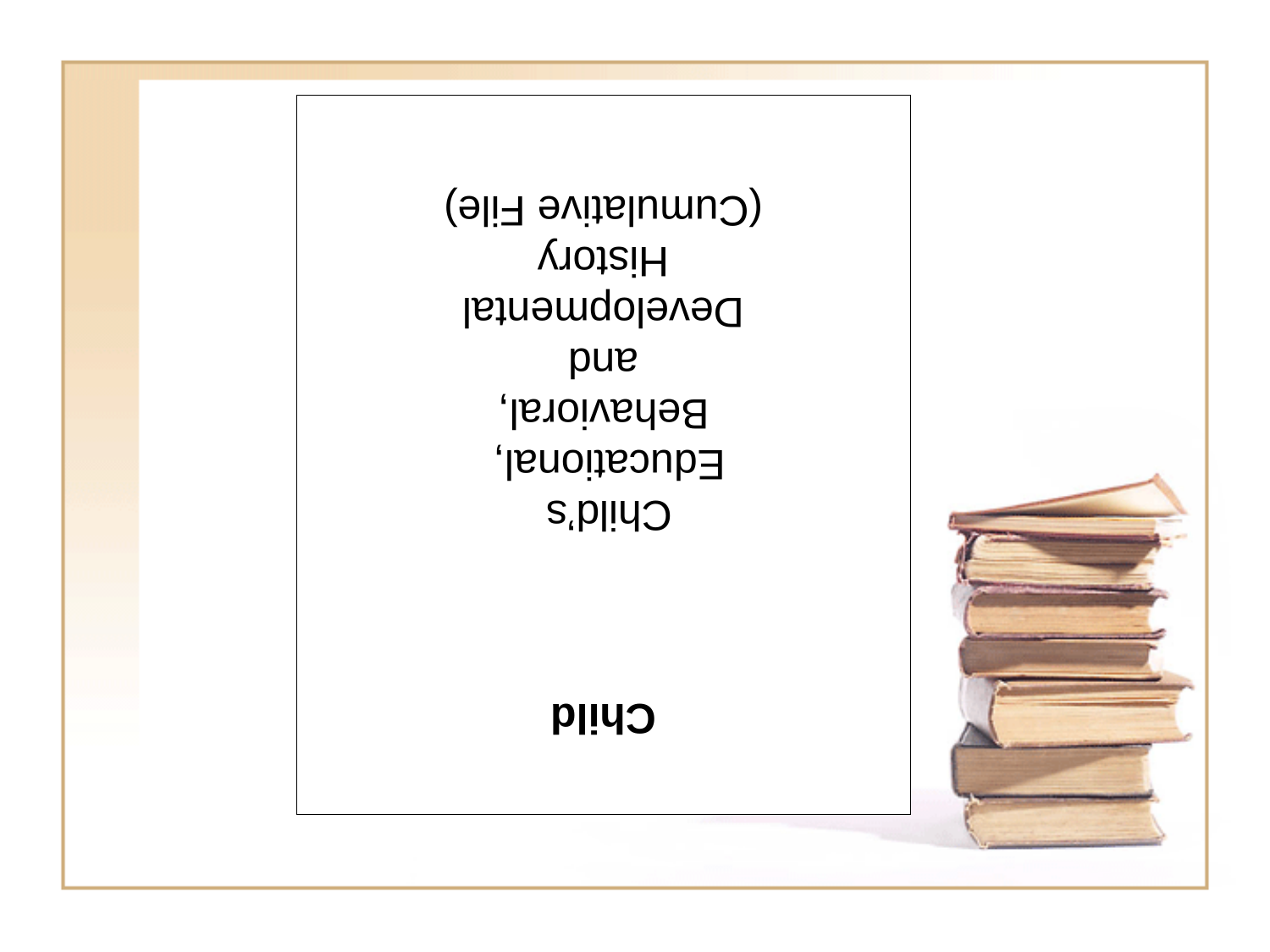

Child

Child’s
Educational,
Behavioral,
and
Developmental
History
(Cumulative File)